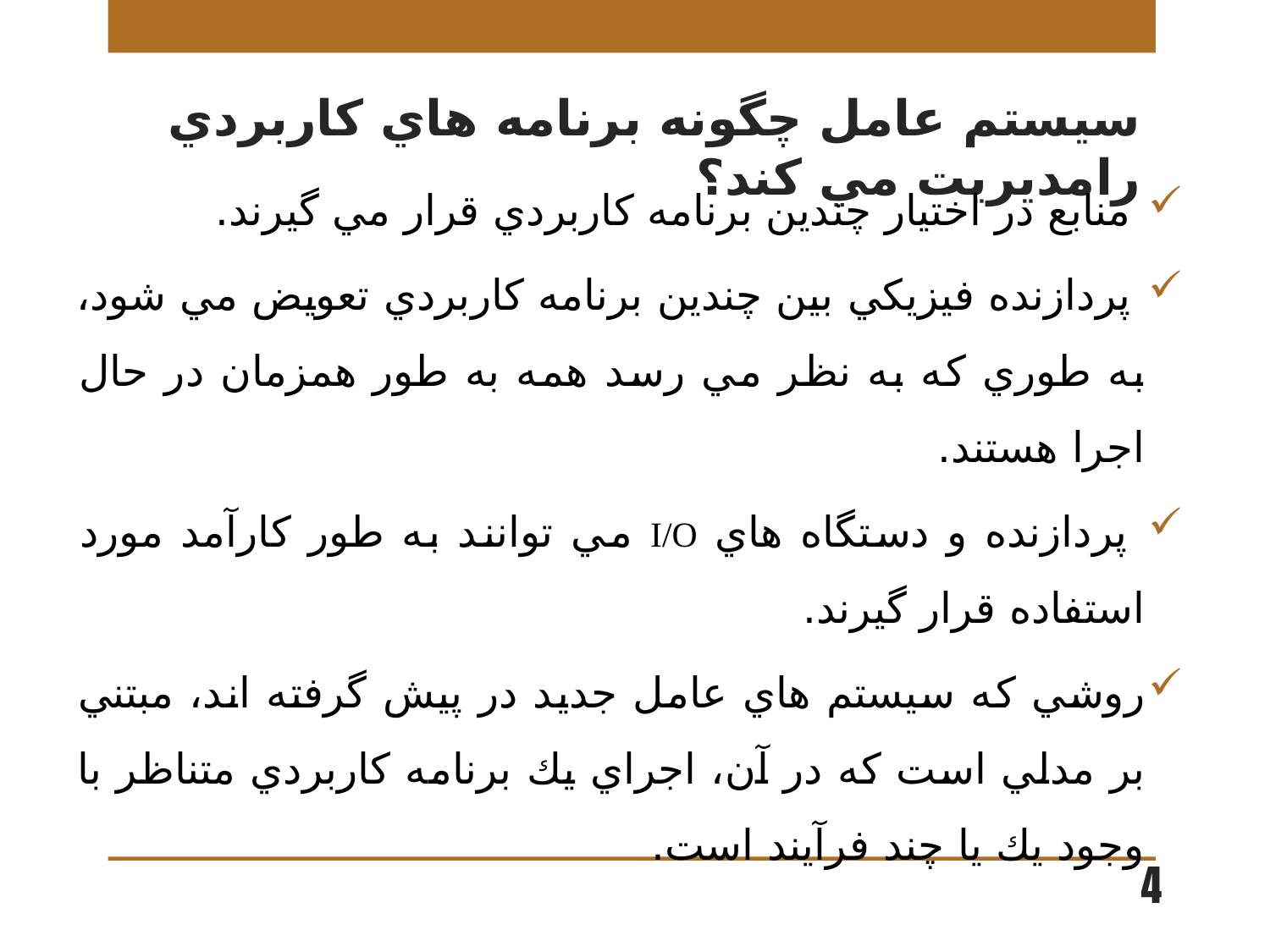

# سيستم عامل چگونه برنامه هاي كاربردي رامديريت مي كند؟
 منابع در اختيار چندين برنامه كاربردي قرار مي گيرند.
 پردازنده فيزيكي بين چندين برنامه كاربردي تعويض مي شود، به طوري كه به نظر مي رسد همه به طور همزمان در حال اجرا هستند.
 پردازنده و دستگاه هاي I/O مي توانند به طور كارآمد مورد استفاده قرار گيرند.
روشي كه سيستم هاي عامل جديد در پيش گرفته اند، مبتني بر مدلي است كه در آن، اجراي يك برنامه كاربردي متناظر با وجود يك يا چند فرآيند است.

4